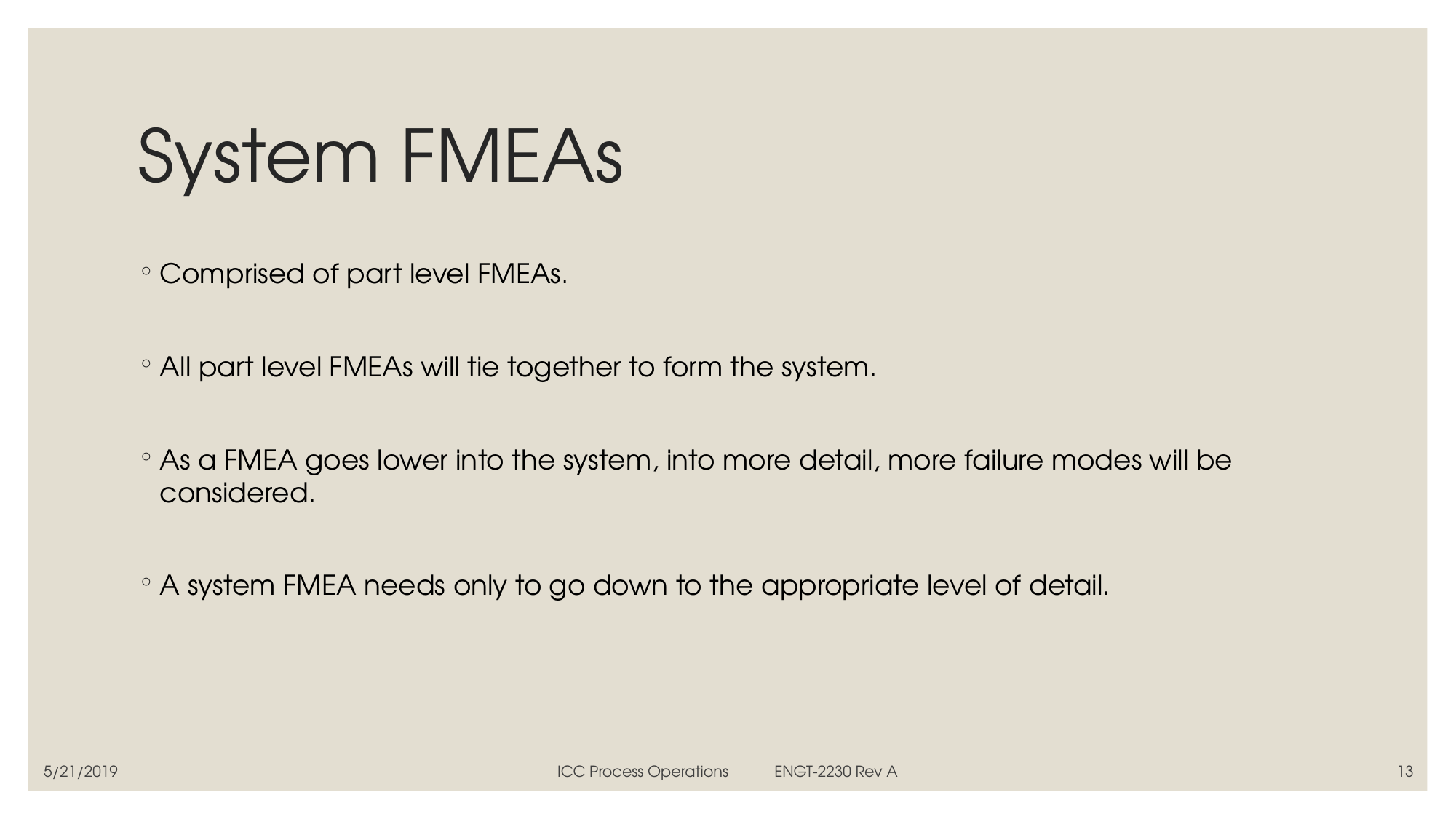

# System FMEAs
Comprised of part level FMEAs.

All part level FMEAs will tie together to form the system.

As a FMEA goes lower into the system, into more detail, more failure modes will be considered.

A system FMEA needs only to go down to the appropriate level of detail.
5/21/2019
ICC Process Operations           ENGT-2230 Rev A
13